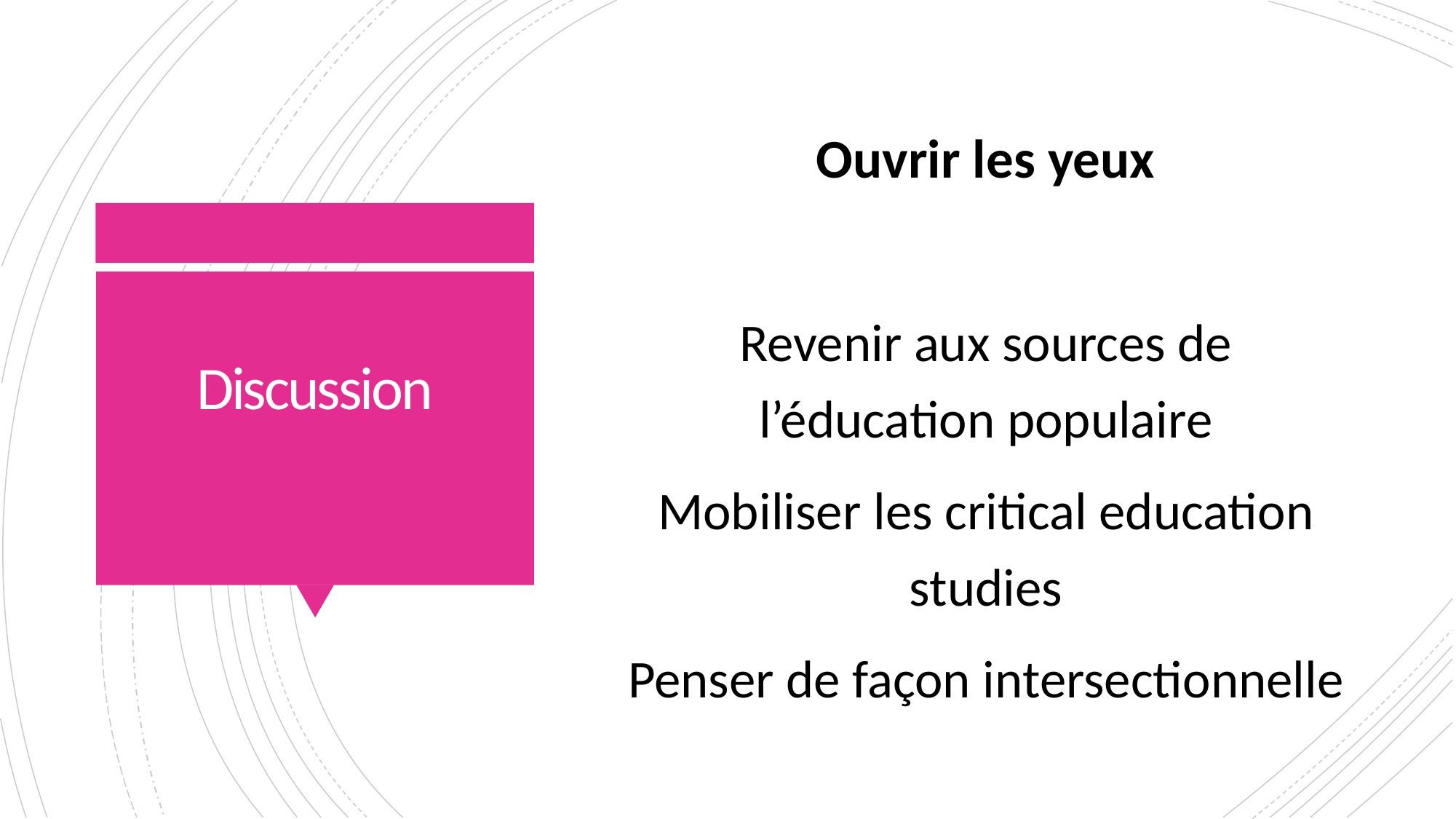

Ouvrir les yeux

Revenir aux sources de l’éducation populaire
Mobiliser les critical education studies
Penser de façon intersectionnelle
# Discussion